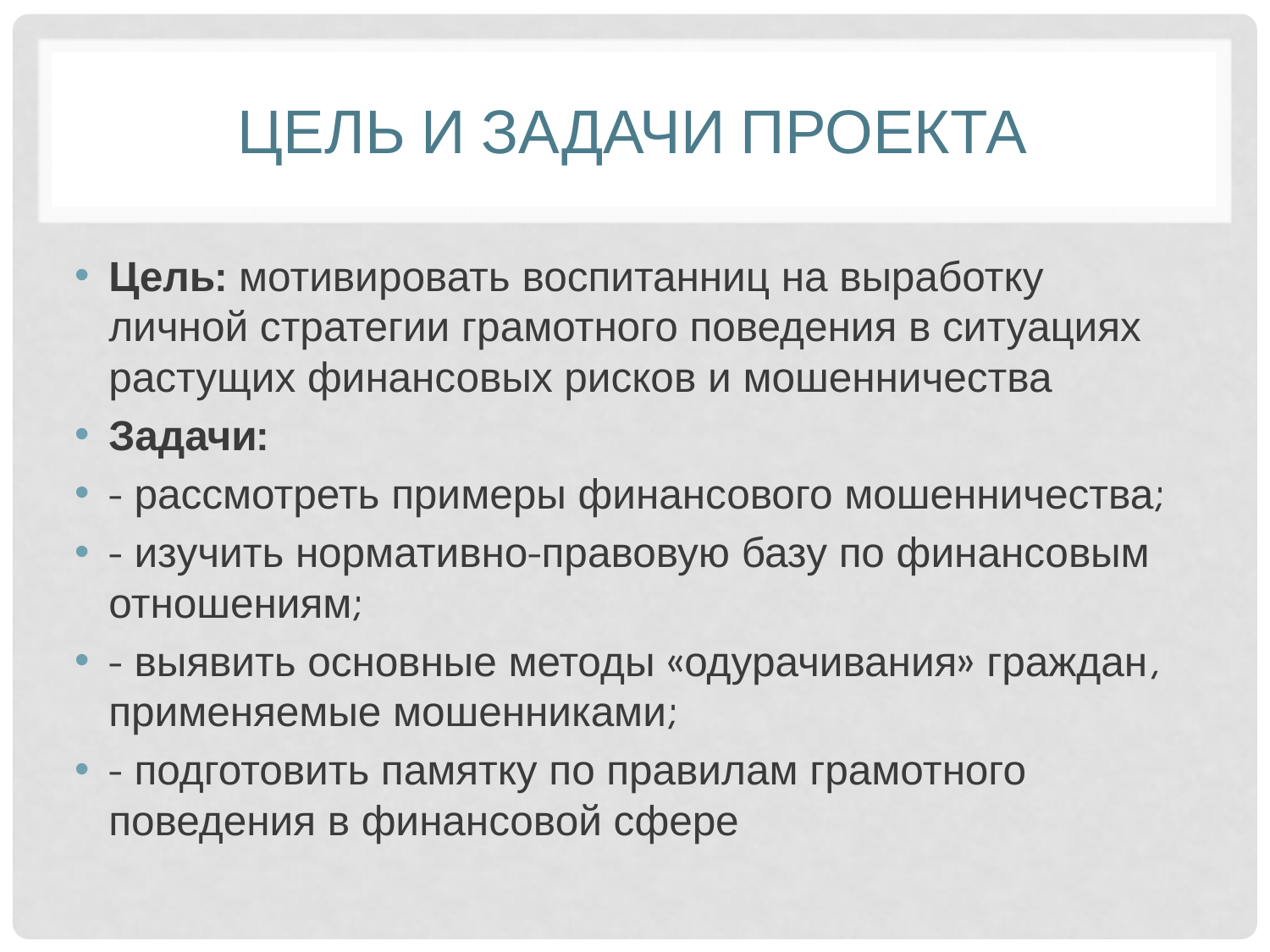

# Цель и задачи проекта
Цель: мотивировать воспитанниц на выработку личной стратегии грамотного поведения в ситуациях растущих финансовых рисков и мошенничества
Задачи:
- рассмотреть примеры финансового мошенничества;
- изучить нормативно-правовую базу по финансовым отношениям;
- выявить основные методы «одурачивания» граждан, применяемые мошенниками;
- подготовить памятку по правилам грамотного поведения в финансовой сфере